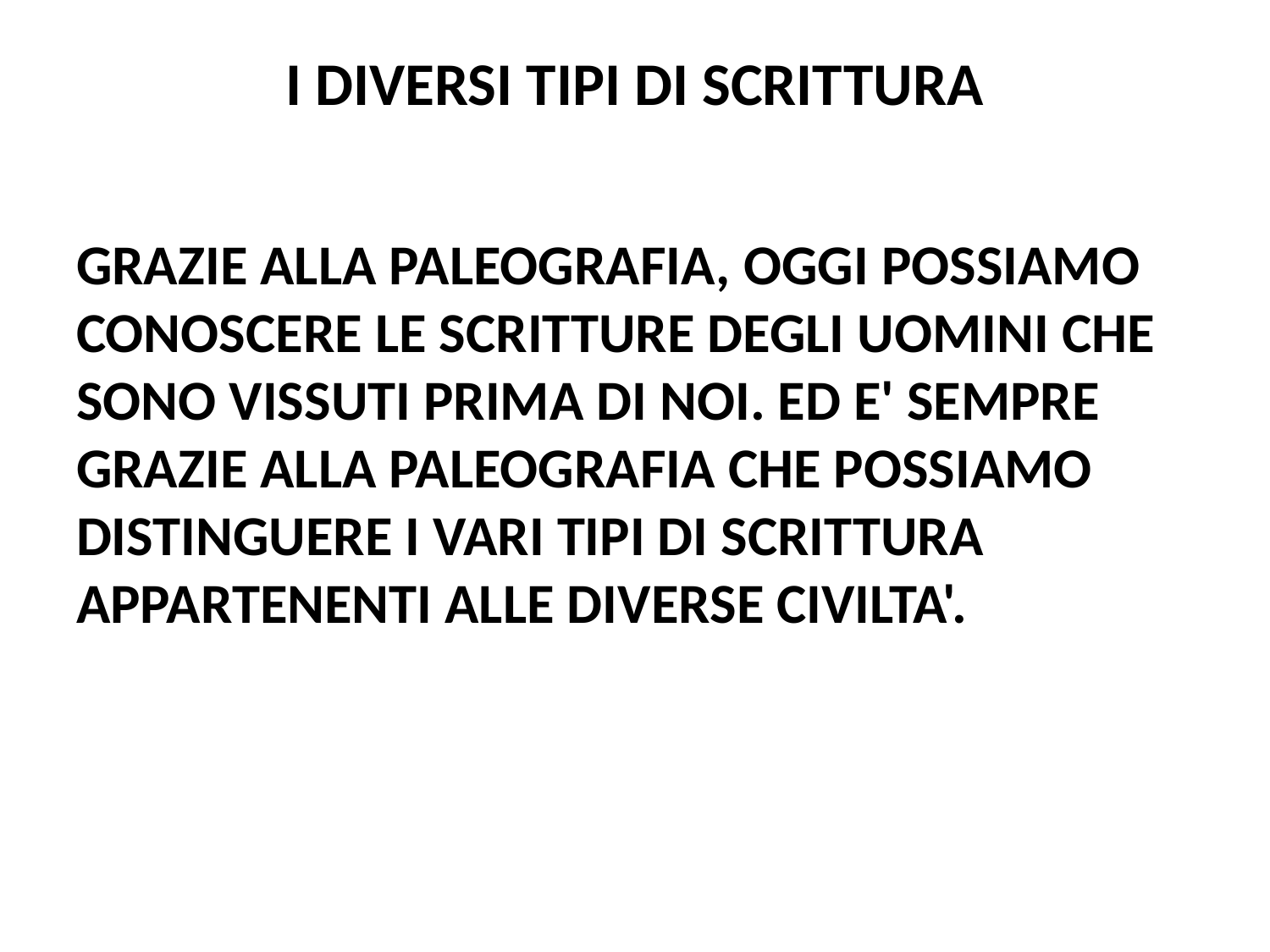

# I DIVERSI TIPI DI SCRITTURA
GRAZIE ALLA PALEOGRAFIA, OGGI POSSIAMO CONOSCERE LE SCRITTURE DEGLI UOMINI CHE SONO VISSUTI PRIMA DI NOI. ED E' SEMPRE GRAZIE ALLA PALEOGRAFIA CHE POSSIAMO DISTINGUERE I VARI TIPI DI SCRITTURA APPARTENENTI ALLE DIVERSE CIVILTA'.